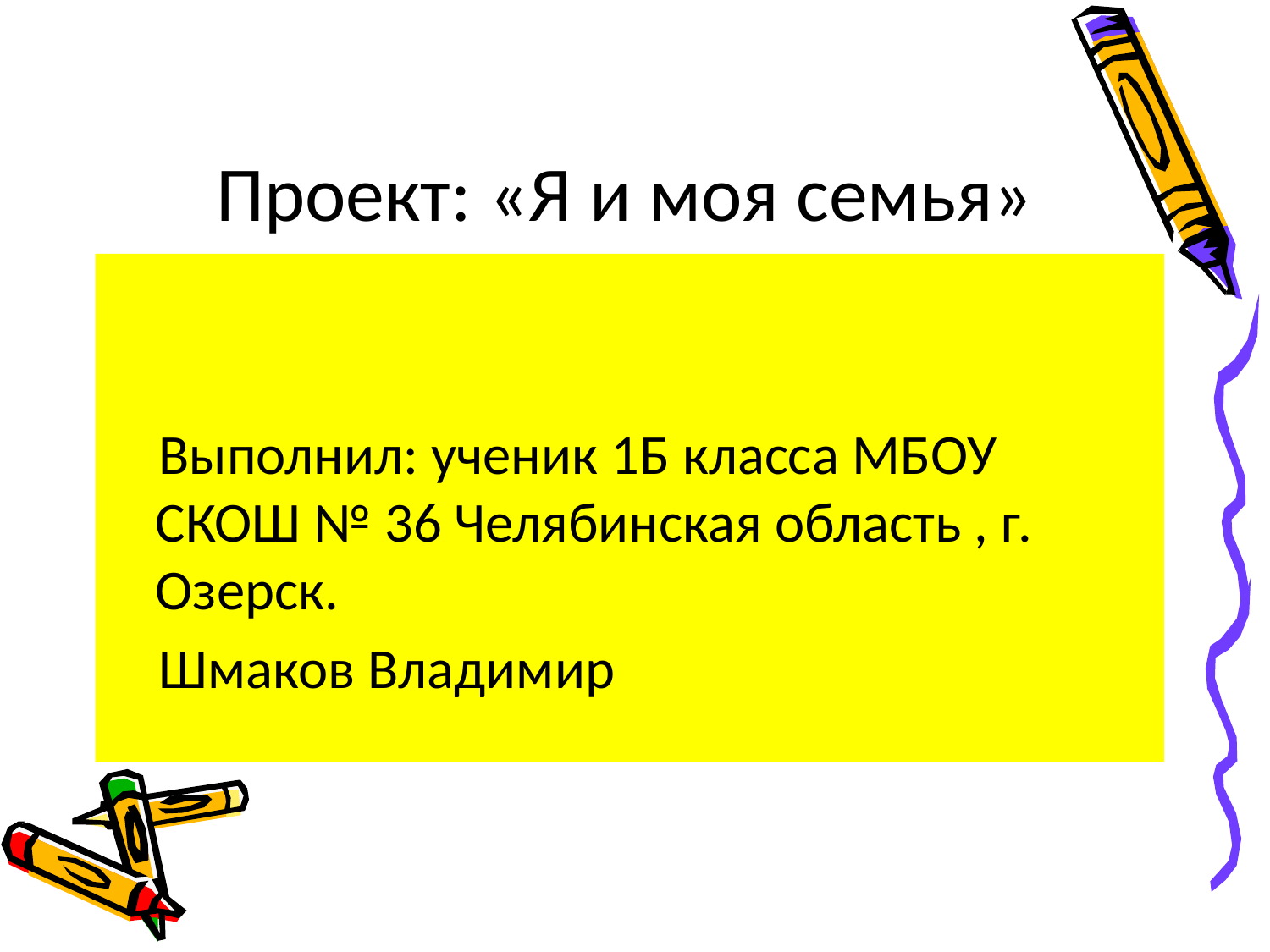

# Проект: «Я и моя семья»

    Выполнил: ученик 1Б класса МБОУ СКОШ № 36 Челябинская область , г. Озерск.
    Шмаков Владимир